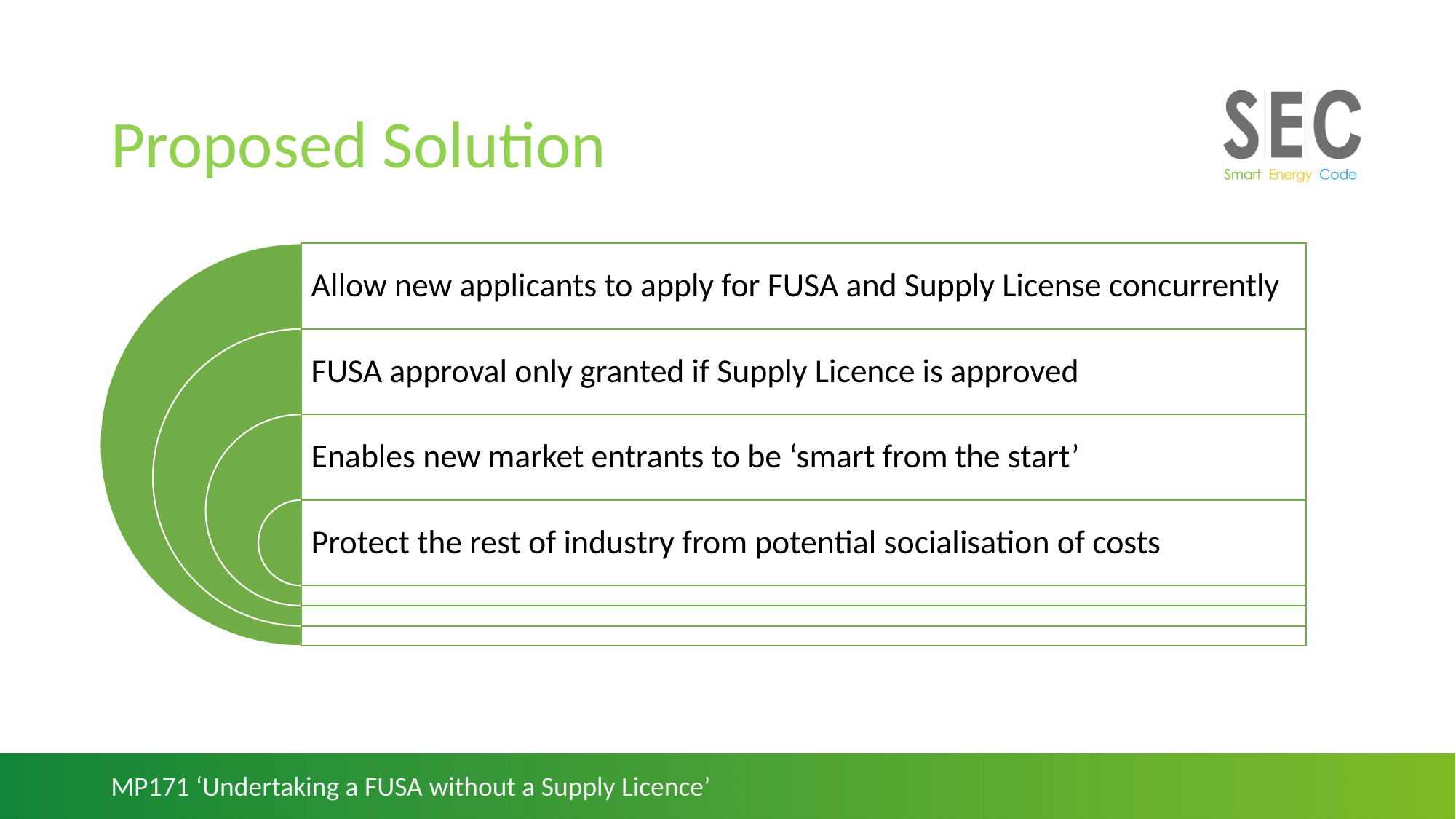

# Proposed Solution
Allow new applicants to apply for FUSA and Supply License concurrently
FUSA approval only granted if Supply Licence is approved
Enables new market entrants to be ‘smart from the start’
Protect the rest of industry from potential socialisation of costs
MP171 ‘Undertaking a FUSA without a Supply Licence’